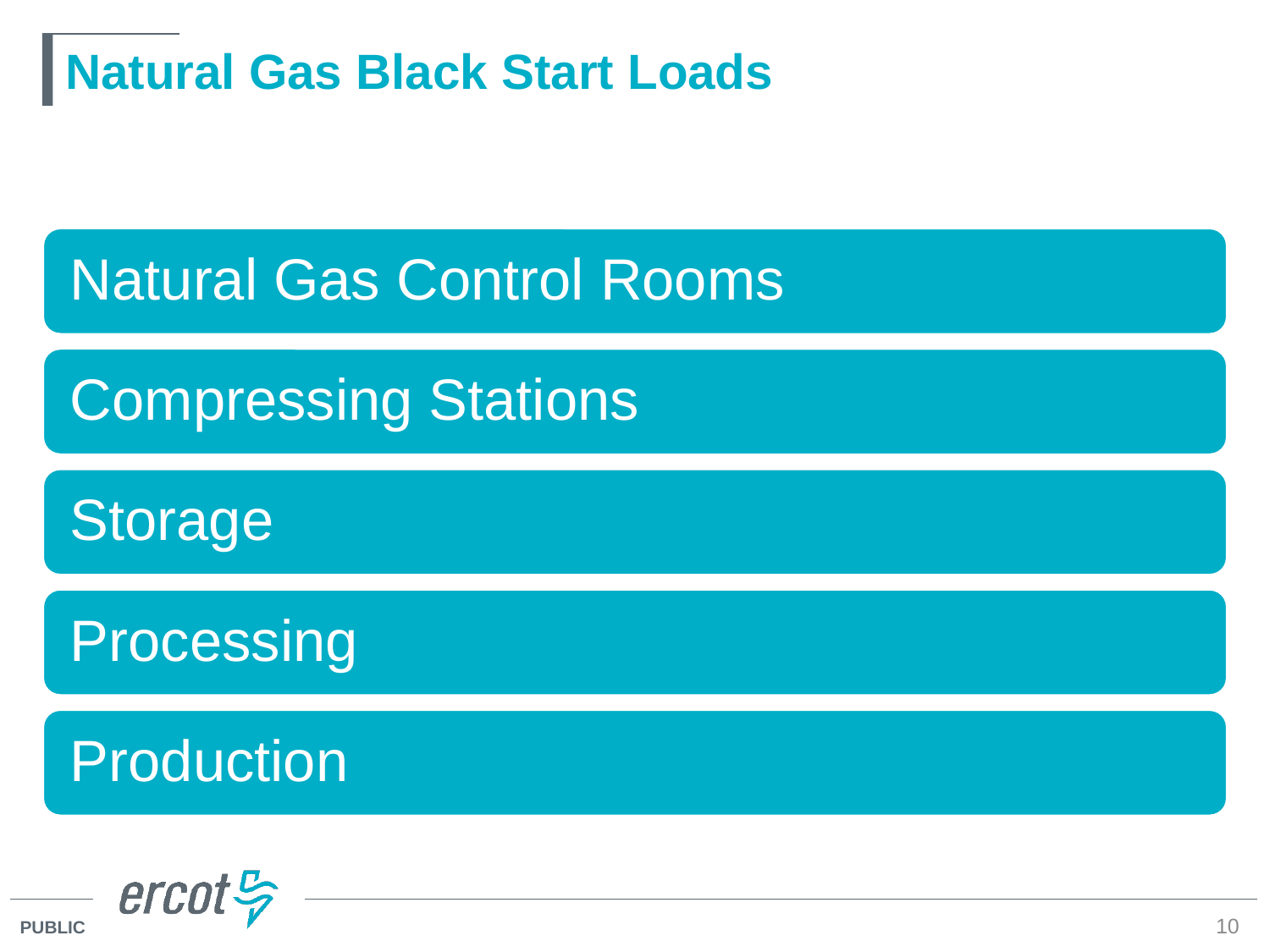

# Natural Gas Black Start Loads
Natural Gas Control Rooms
Compressing Stations
Storage
Processing
Production
10